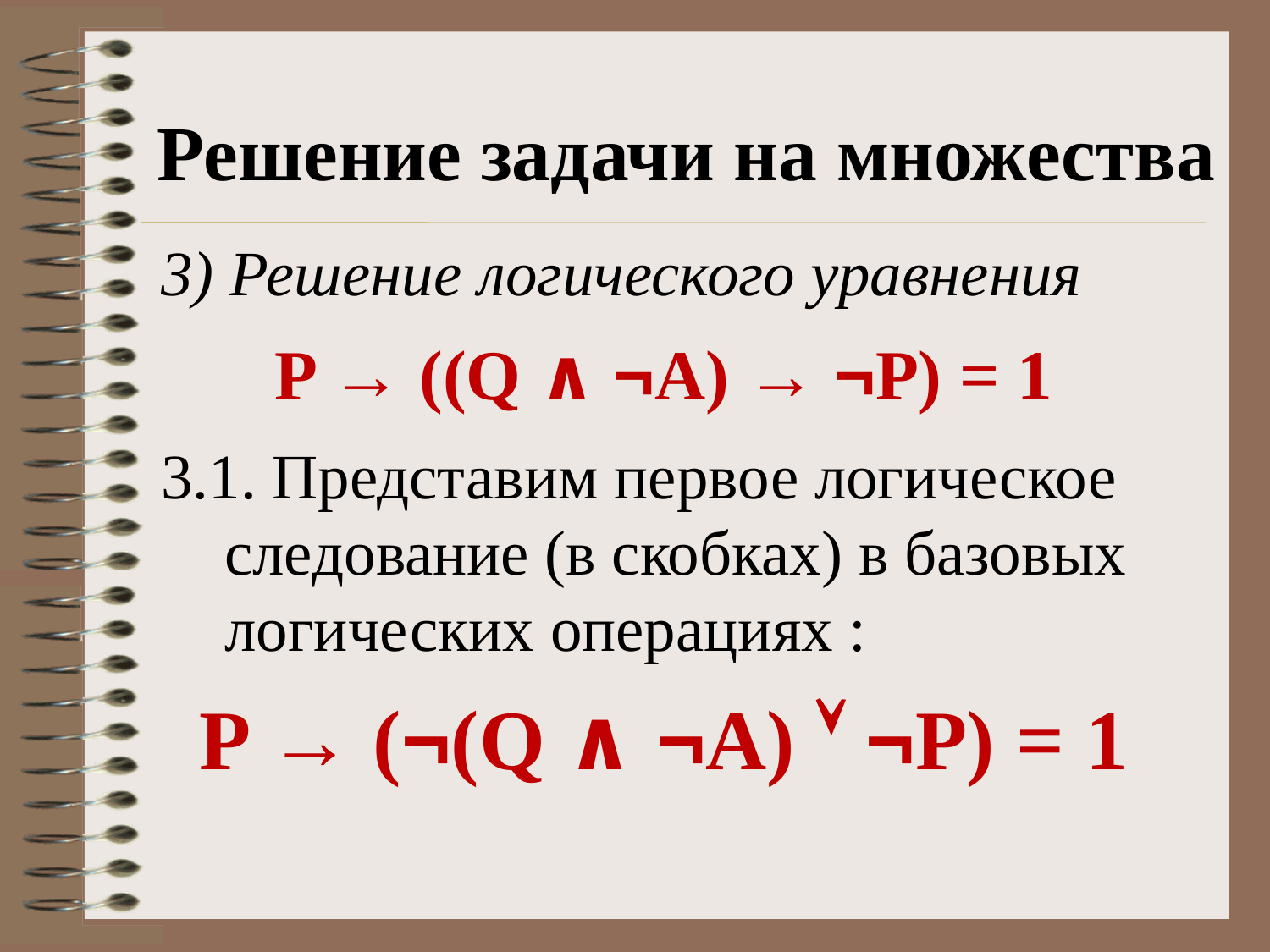

Решение задачи на множества
3) Решение логического уравнения
P → ((Q ∧ ¬A) → ¬P) = 1
3.1. Представим первое логическое следование (в скобках) в базовых логических операциях :
P → (¬(Q ∧ ¬A) ∨ ¬P) = 1